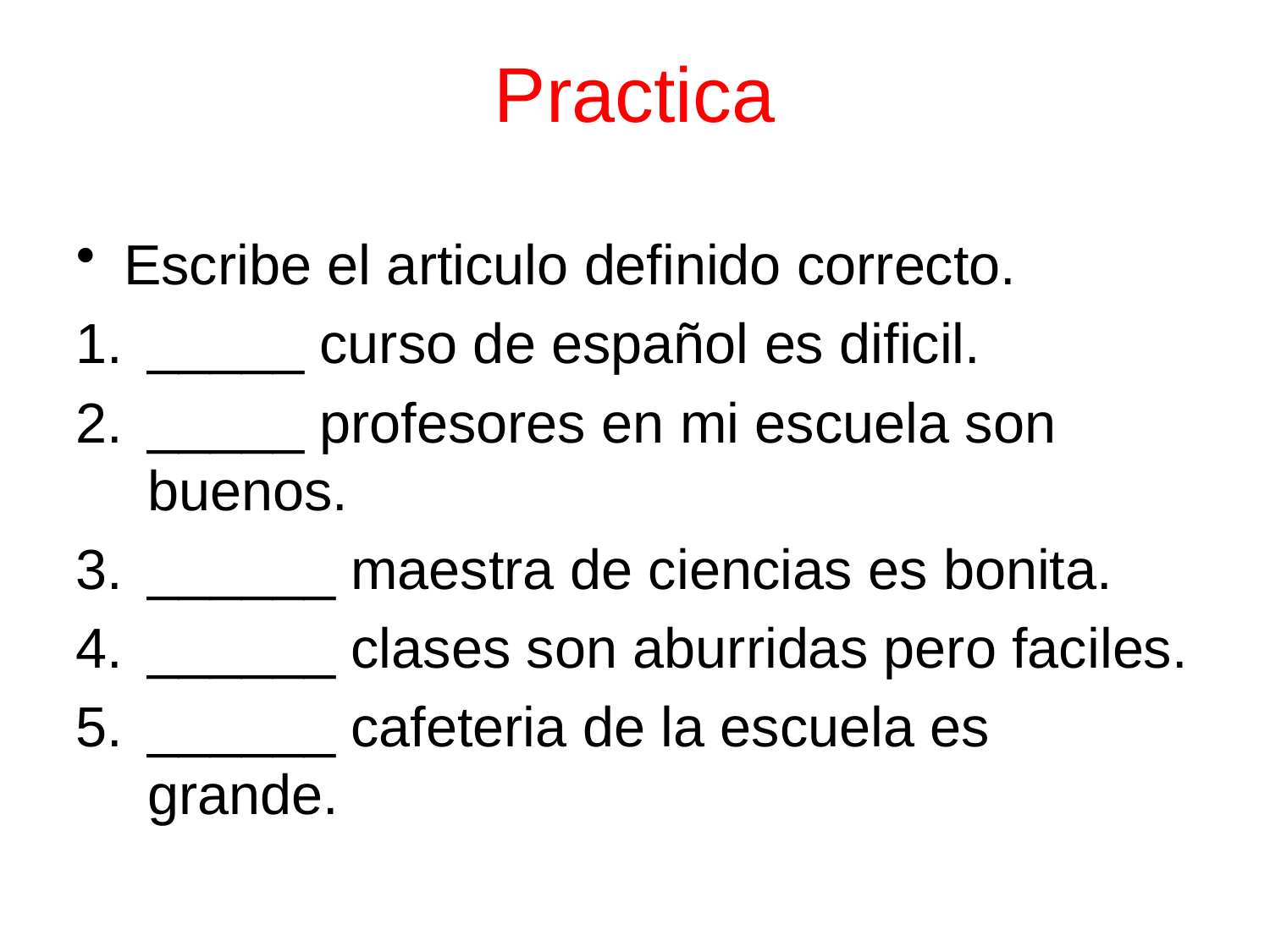

Practica
Escribe el articulo definido correcto.
_____ curso de español es dificil.
_____ profesores en mi escuela son buenos.
______ maestra de ciencias es bonita.
______ clases son aburridas pero faciles.
______ cafeteria de la escuela es grande.